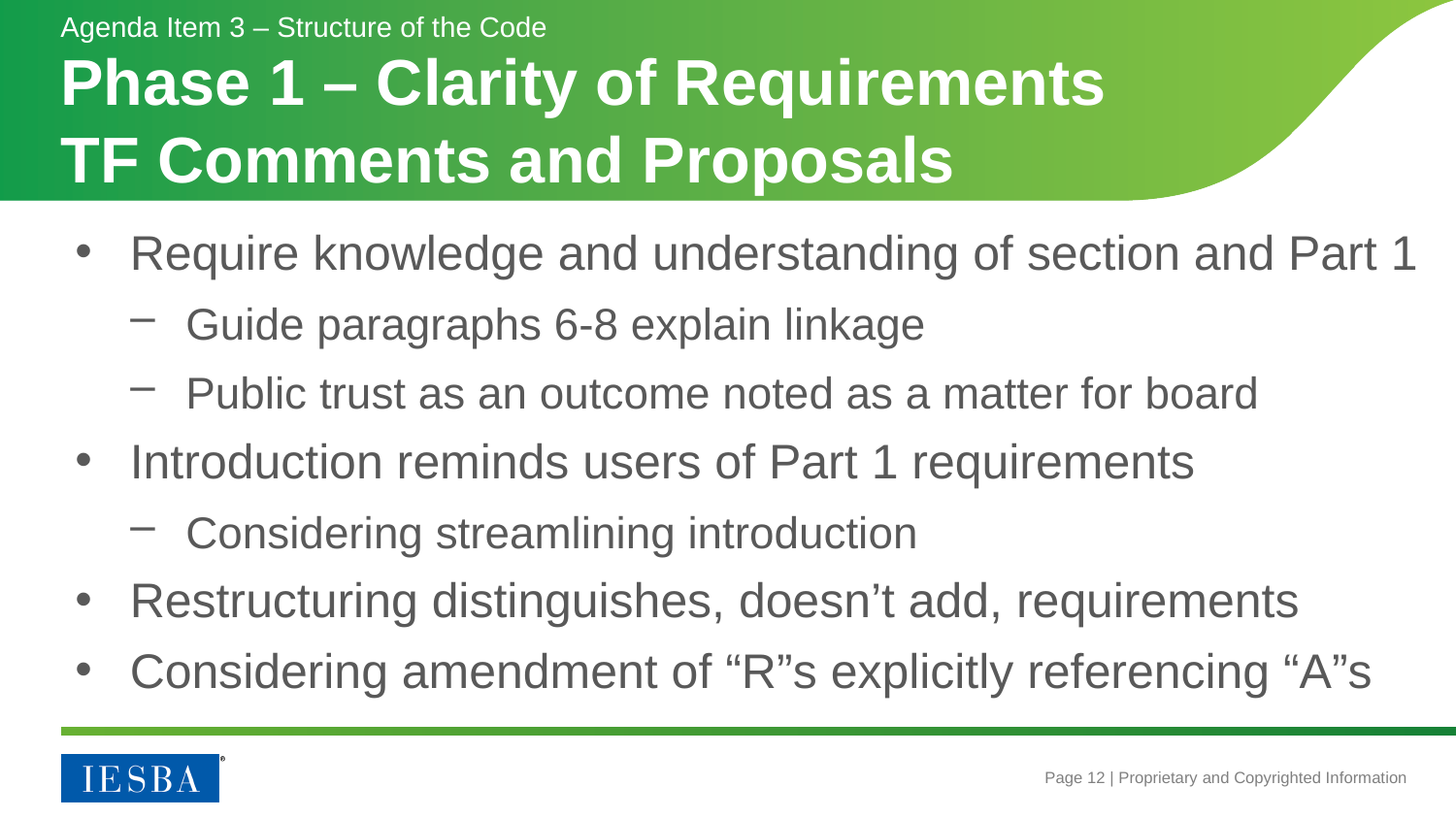

Agenda Item 3 – Structure of the Code
# Phase 1 – Clarity of Requirements TF Comments and Proposals
Require knowledge and understanding of section and Part 1
Guide paragraphs 6-8 explain linkage
Public trust as an outcome noted as a matter for board
Introduction reminds users of Part 1 requirements
Considering streamlining introduction
Restructuring distinguishes, doesn’t add, requirements
Considering amendment of “R”s explicitly referencing “A”s